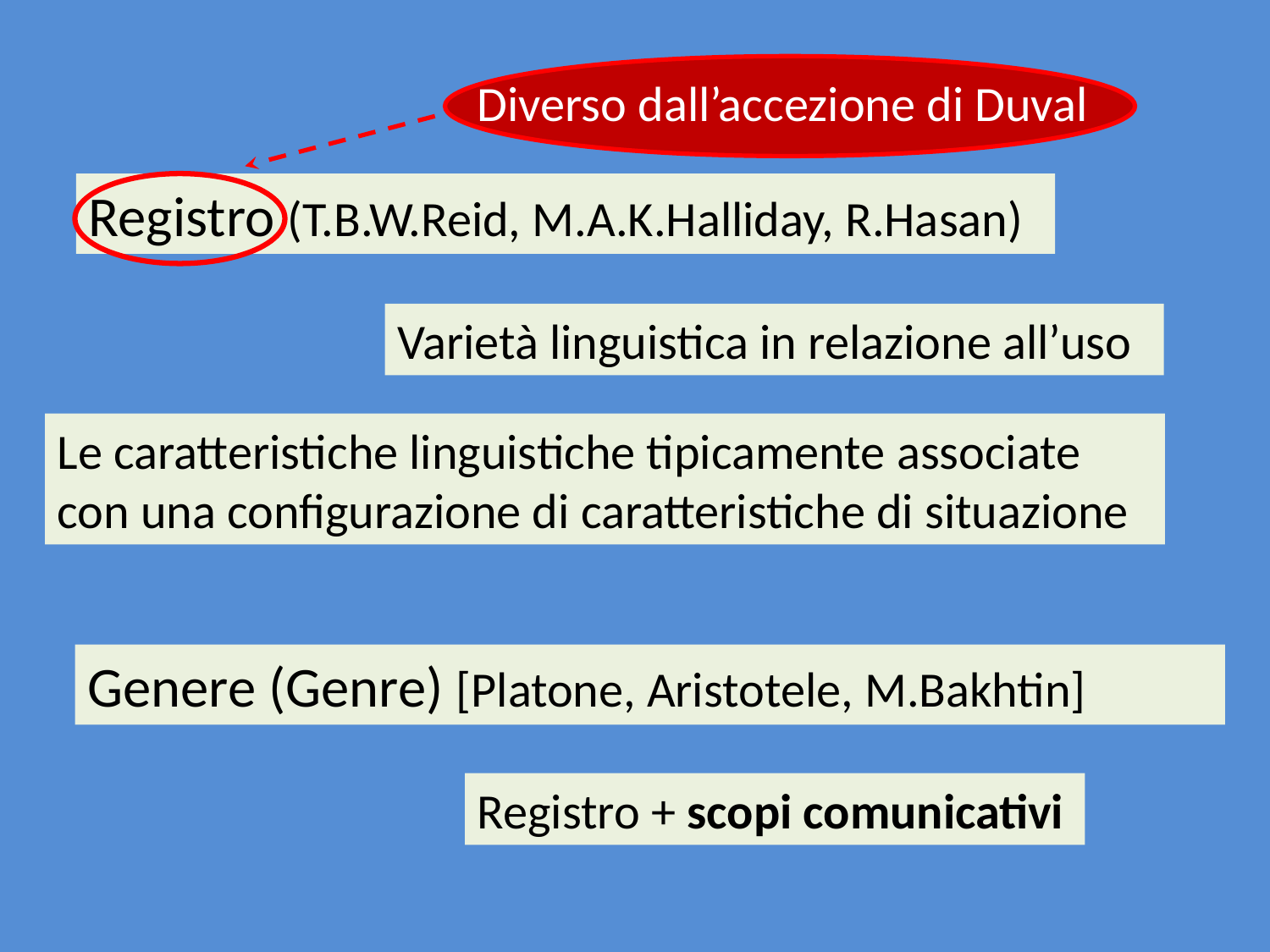

Diverso dall’accezione di Duval

Registro (T.B.W.Reid, M.A.K.Halliday, R.Hasan)
Varietà linguistica in relazione all’uso
Le caratteristiche linguistiche tipicamente associate con una configurazione di caratteristiche di situazione
Genere (Genre) [Platone, Aristotele, M.Bakhtin]
Registro + scopi comunicativi